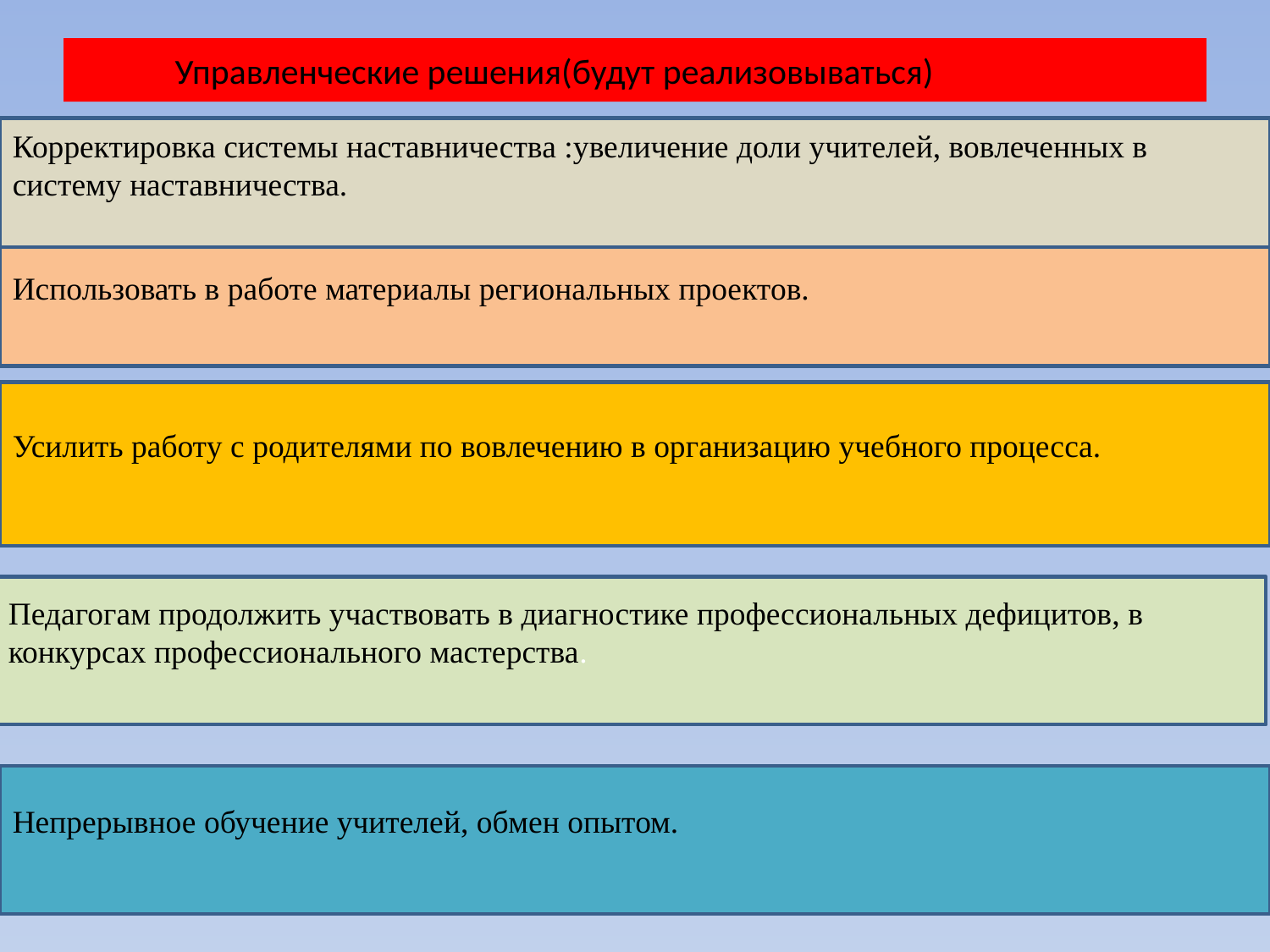

# Управленческие решения(будут реализовываться)
Корректировка системы наставничества :увеличение доли учителей, вовлеченных в систему наставничества.

Использовать в работе материалы региональных проектов.

Усилить работу с родителями по вовлечению в организацию учебного процесса.

Педагогам продолжить участвовать в диагностике профессиональных дефицитов, в конкурсах профессионального мастерства.

Непрерывное обучение учителей, обмен опытом.